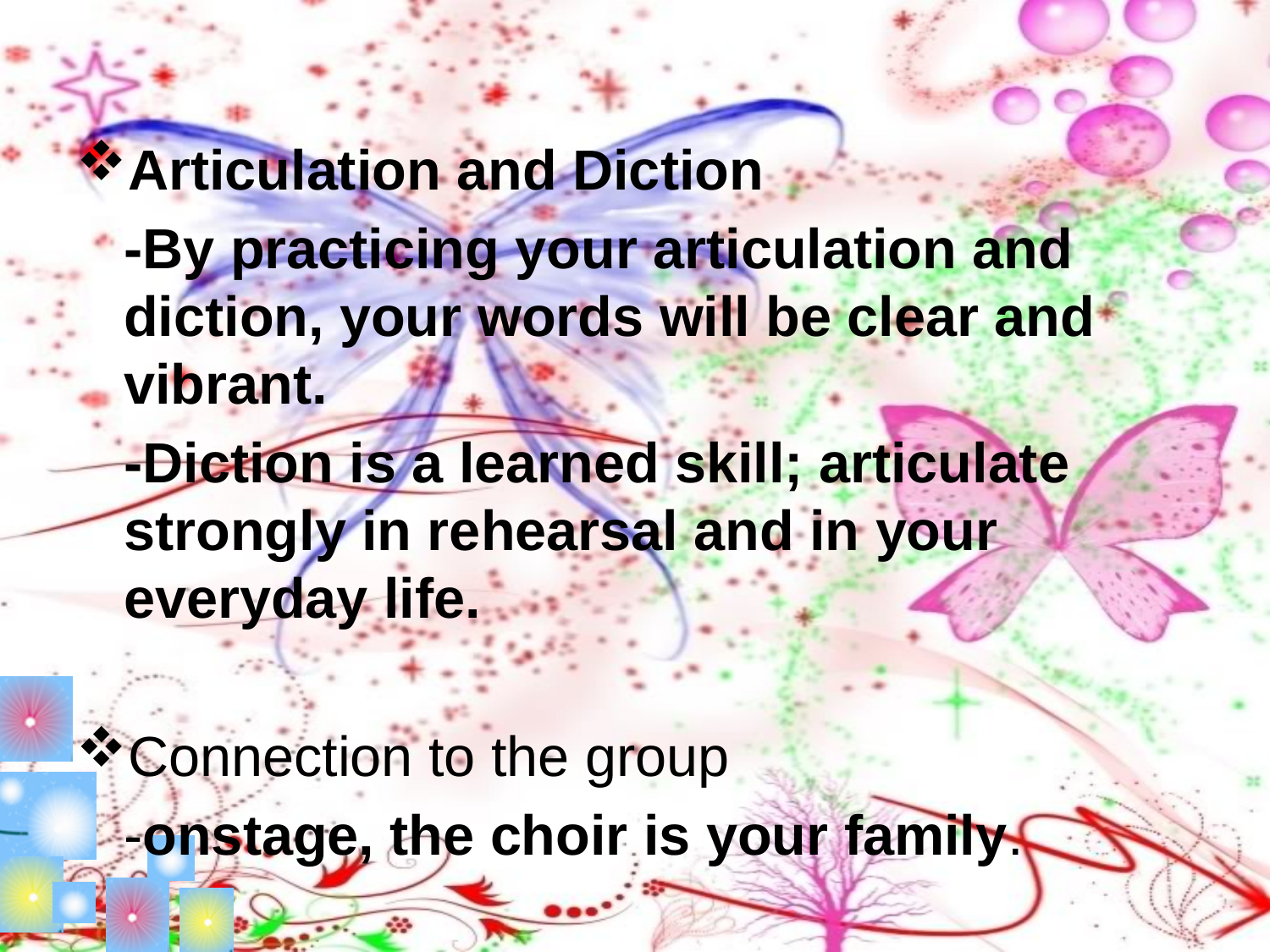

Articulation and Diction
	-By practicing your articulation and diction, your words will be clear and vibrant.
	-Diction is a learned skill; articulate strongly in rehearsal and in your everyday life.

Connection to the group
	-onstage, the choir is your family.